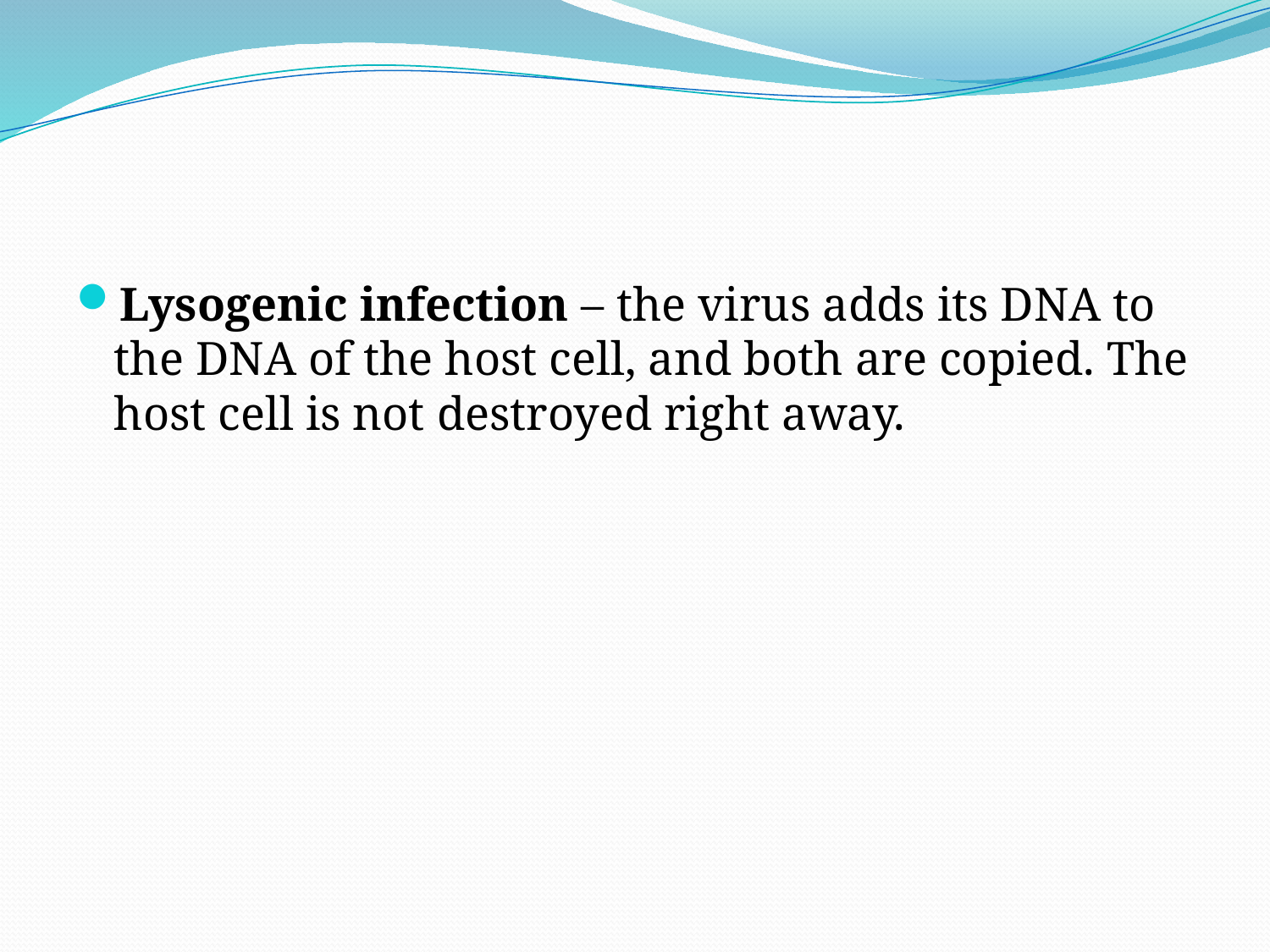

Lysogenic infection – the virus adds its DNA to the DNA of the host cell, and both are copied. The host cell is not destroyed right away.